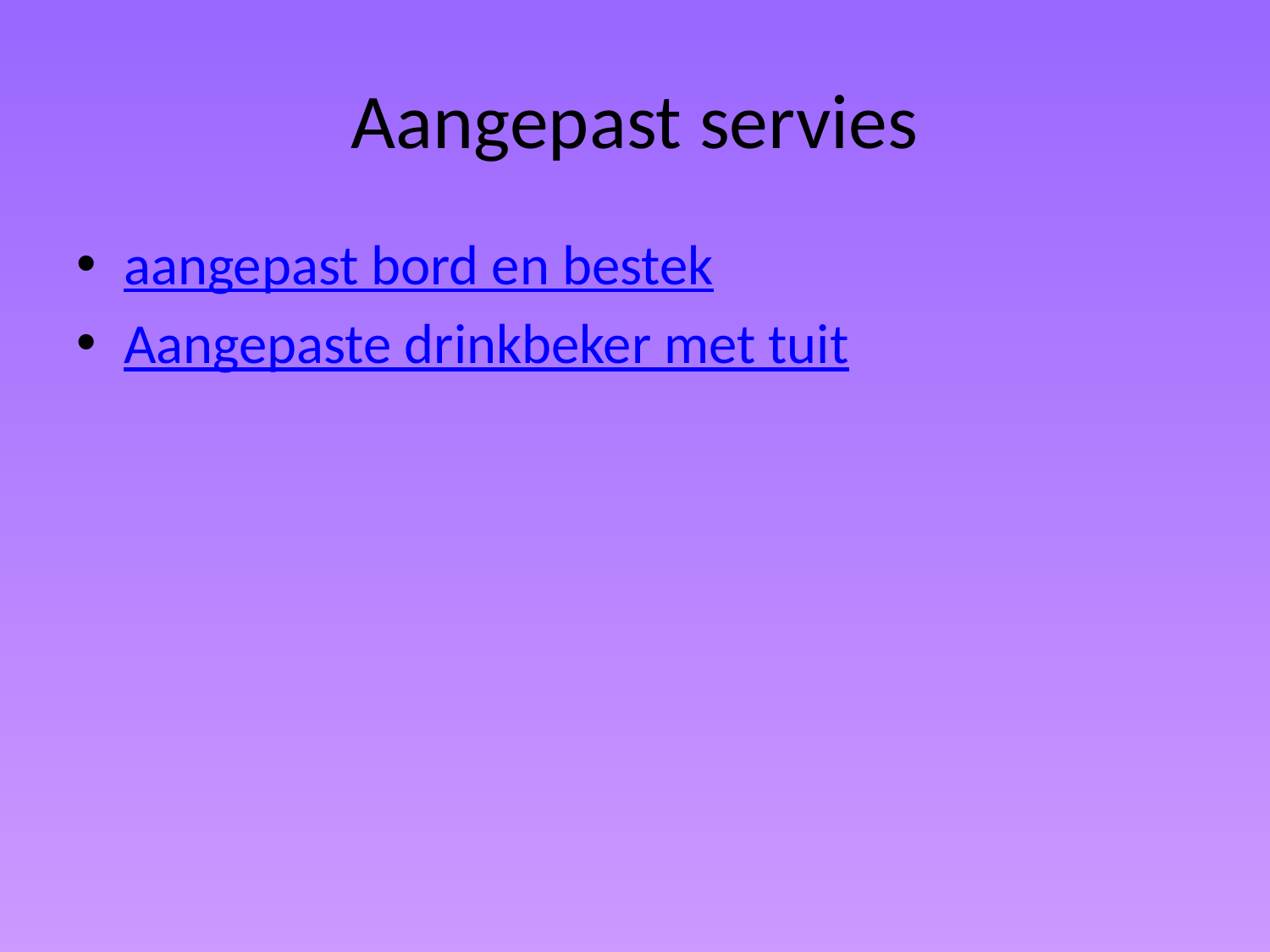

# Aangepast servies
aangepast bord en bestek
Aangepaste drinkbeker met tuit